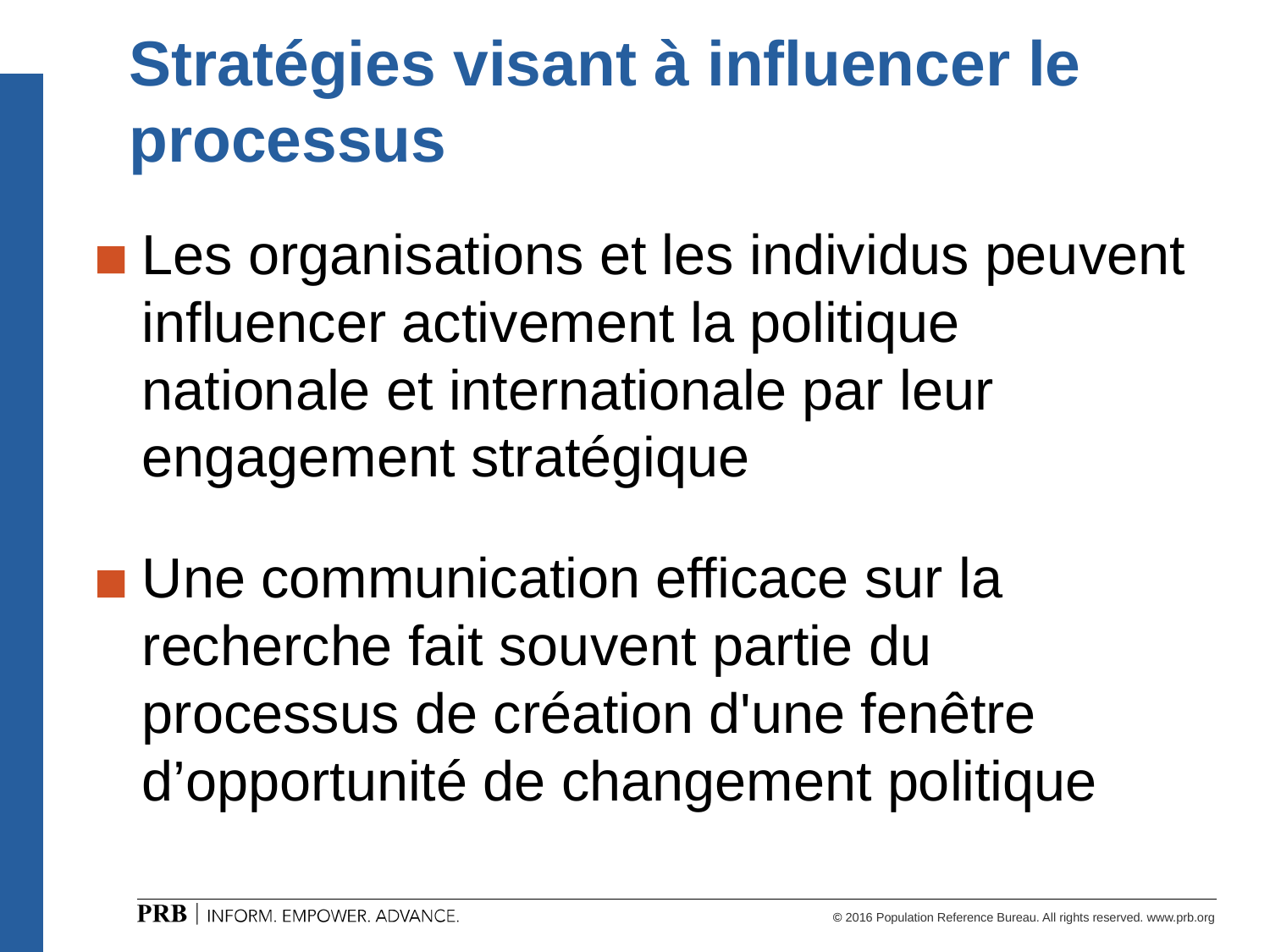

# Stratégies visant à influencer le processus
Les organisations et les individus peuvent influencer activement la politique nationale et internationale par leur engagement stratégique
Une communication efficace sur la recherche fait souvent partie du processus de création d'une fenêtre d’opportunité de changement politique